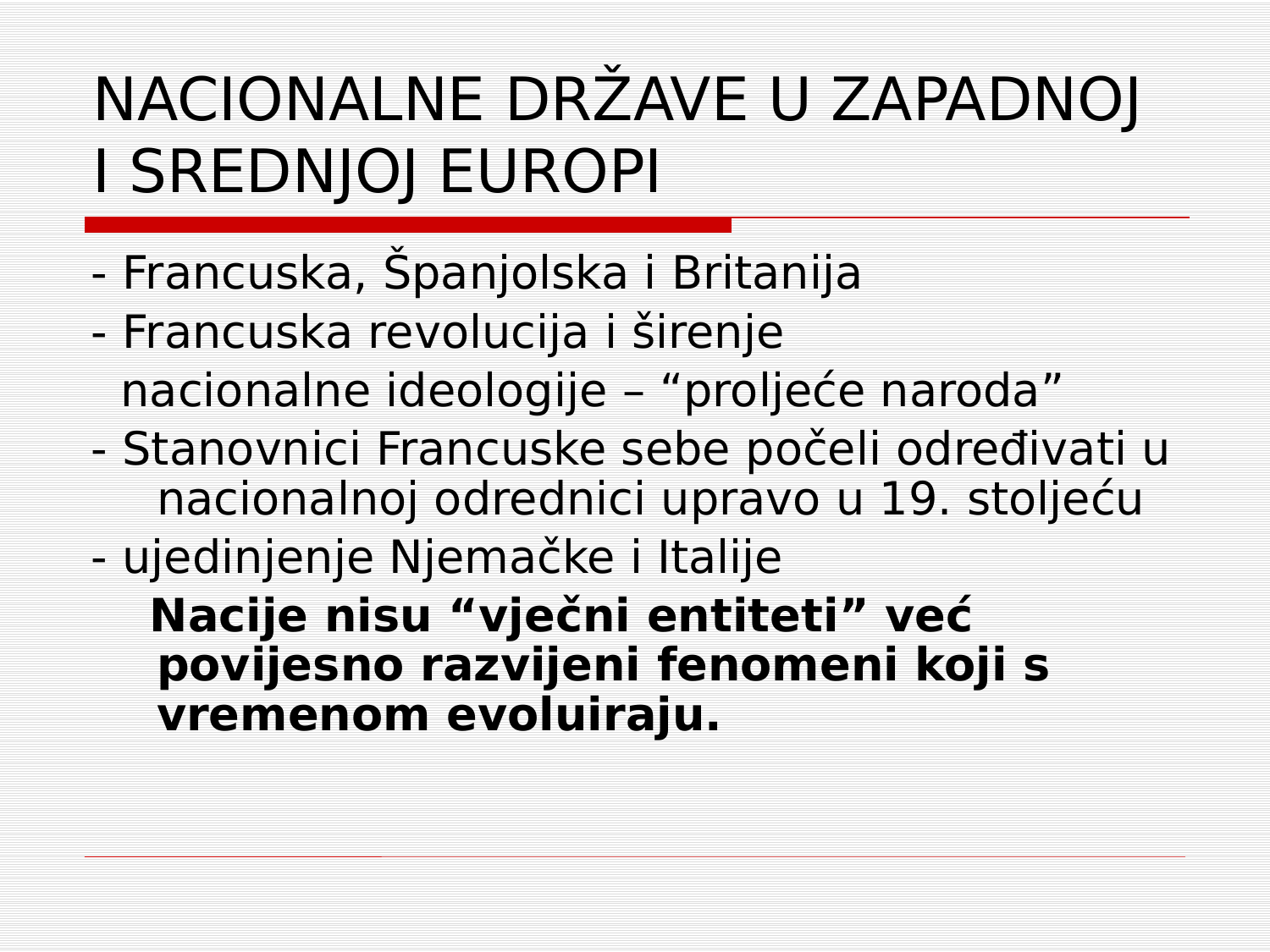

# NACIONALNE DRŽAVE U ZAPADNOJ I SREDNJOJ EUROPI
- Francuska, Španjolska i Britanija
- Francuska revolucija i širenje
  nacionalne ideologije – “proljeće naroda”
- Stanovnici Francuske sebe počeli određivati u nacionalnoj odrednici upravo u 19. stoljeću
- ujedinjenje Njemačke i Italije
    Nacije nisu “vječni entiteti” već povijesno razvijeni fenomeni koji s vremenom evoluiraju.